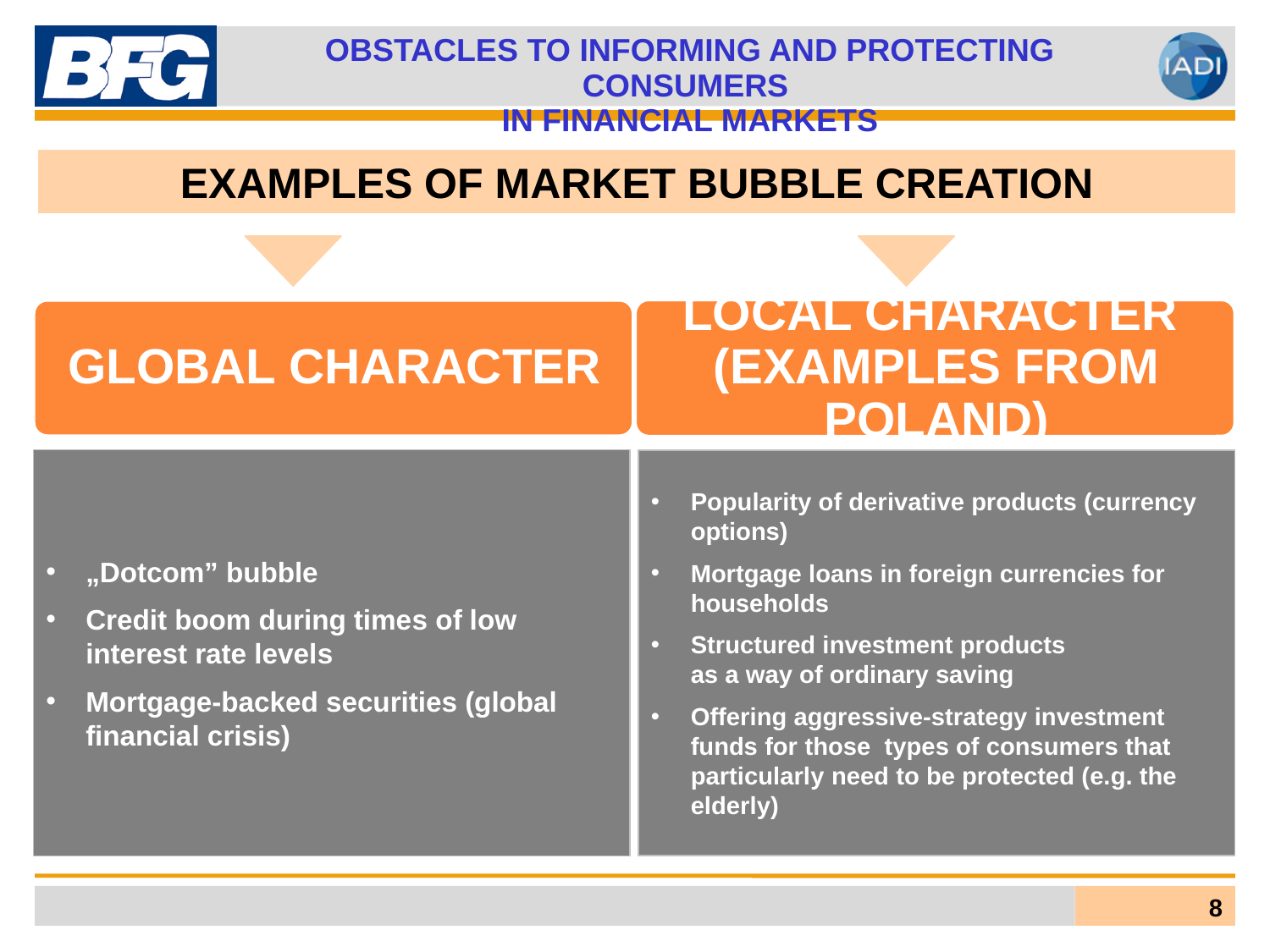

Obstacles to informing and protecting consumers
in financial markets
Examples of market bubble creation

Local character
(examples from Poland)

Global character
„Dotcom” bubble
Credit boom during times of low interest rate levels
Mortgage-backed securities (global financial crisis)
Popularity of derivative products (currency options)
Mortgage loans in foreign currencies for households
Structured investment products
as a way of ordinary saving
Offering aggressive-strategy investment funds for those  types of consumers that particularly need to be protected (e.g. the  elderly)